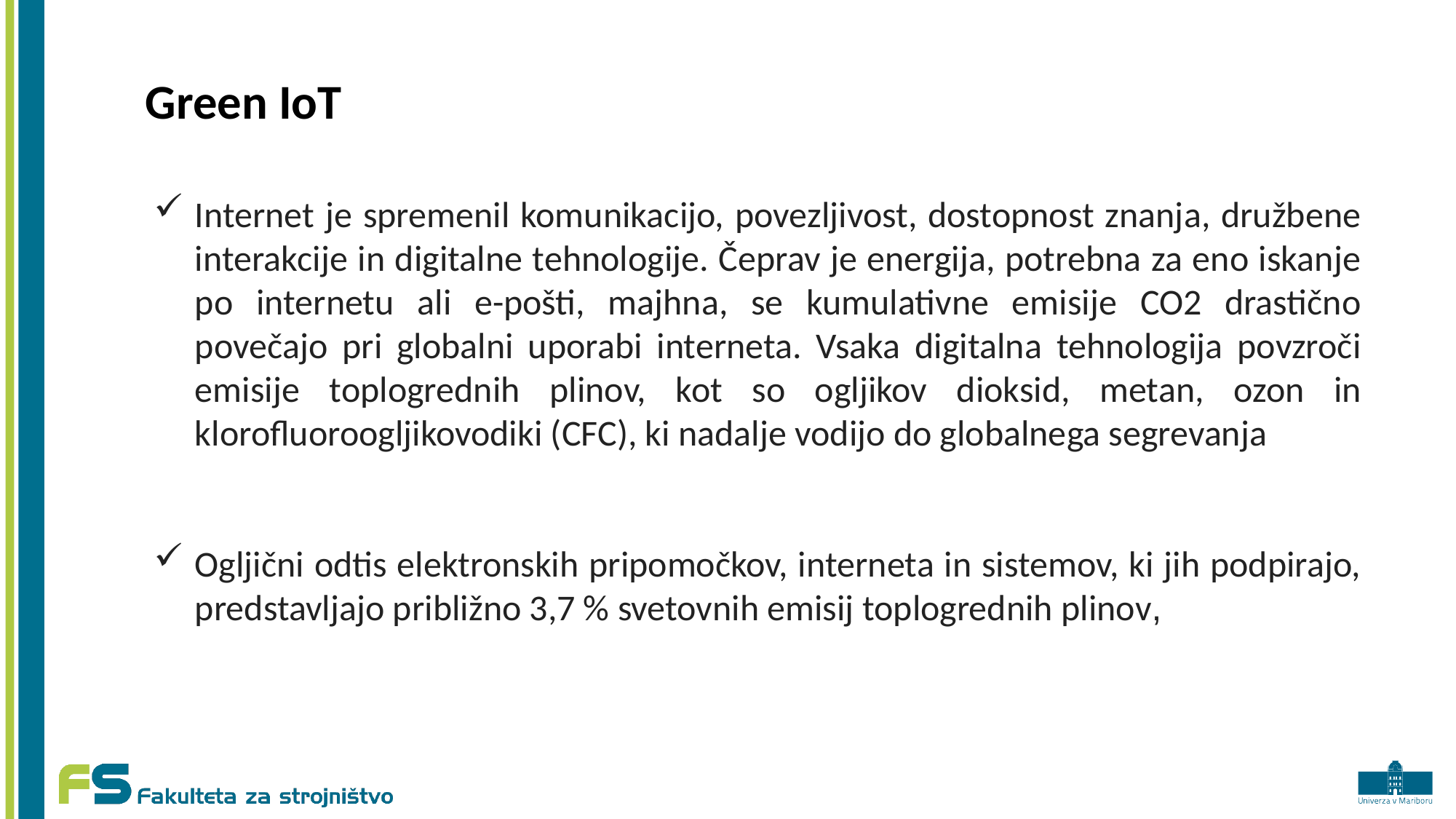

Green IoT
Internet je spremenil komunikacijo, povezljivost, dostopnost znanja, družbene interakcije in digitalne tehnologije. Čeprav je energija, potrebna za eno iskanje po internetu ali e-pošti, majhna, se kumulativne emisije CO2 drastično povečajo pri globalni uporabi interneta. Vsaka digitalna tehnologija povzroči emisije toplogrednih plinov, kot so ogljikov dioksid, metan, ozon in klorofluoroogljikovodiki (CFC), ki nadalje vodijo do globalnega segrevanja

Ogljični odtis elektronskih pripomočkov, interneta in sistemov, ki jih podpirajo, predstavljajo približno 3,7 % svetovnih emisij toplogrednih plinov,